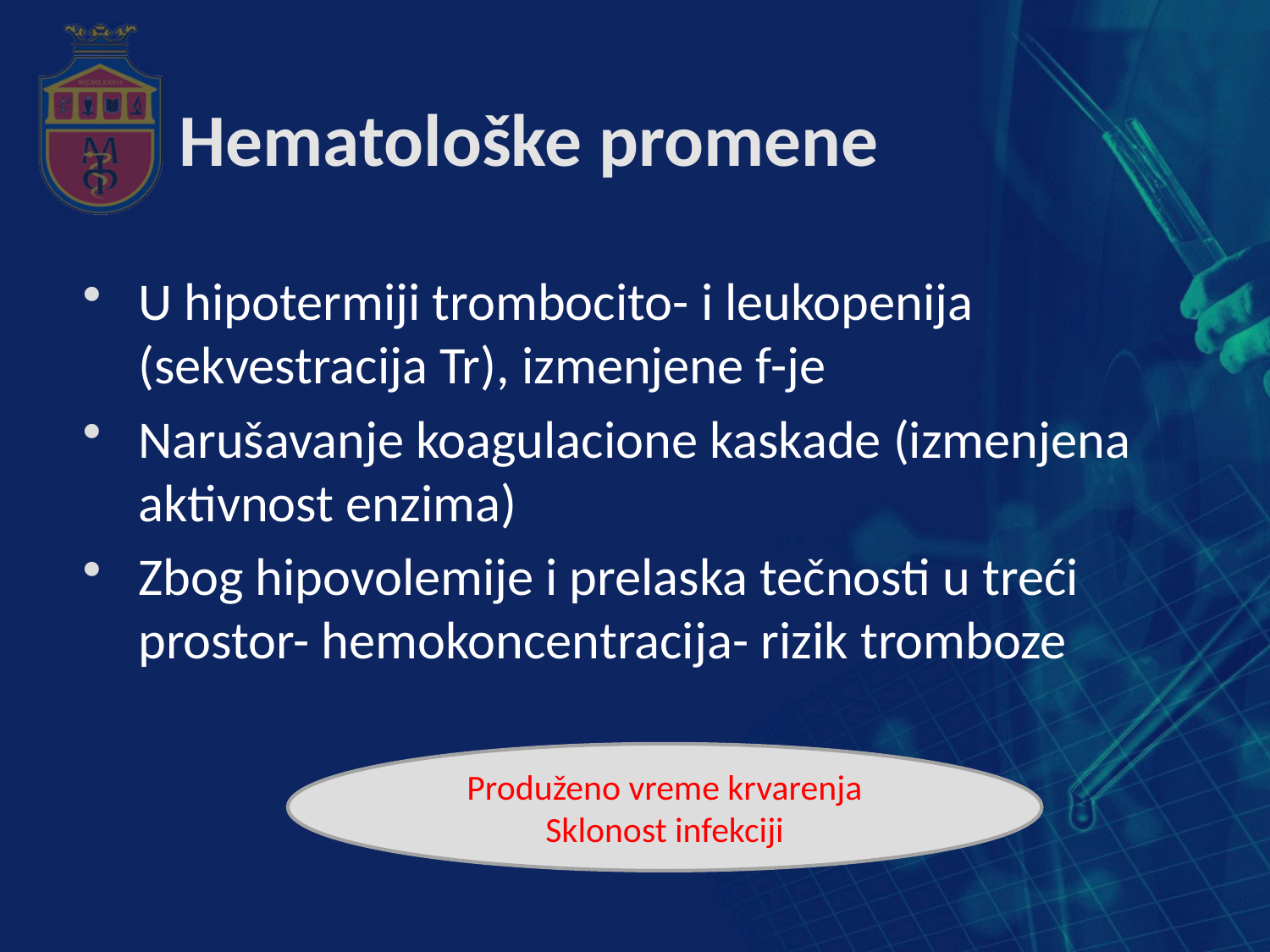

# Hematološke promene
U hipotermiji trombocito- i leukopenija (sekvestracija Tr), izmenjene f-je
Narušavanje koagulacione kaskade (izmenjena aktivnost enzima)
Zbog hipovolemije i prelaska tečnosti u treći prostor- hemokoncentracija- rizik tromboze
Produženo vreme krvarenja
Sklonost infekciji